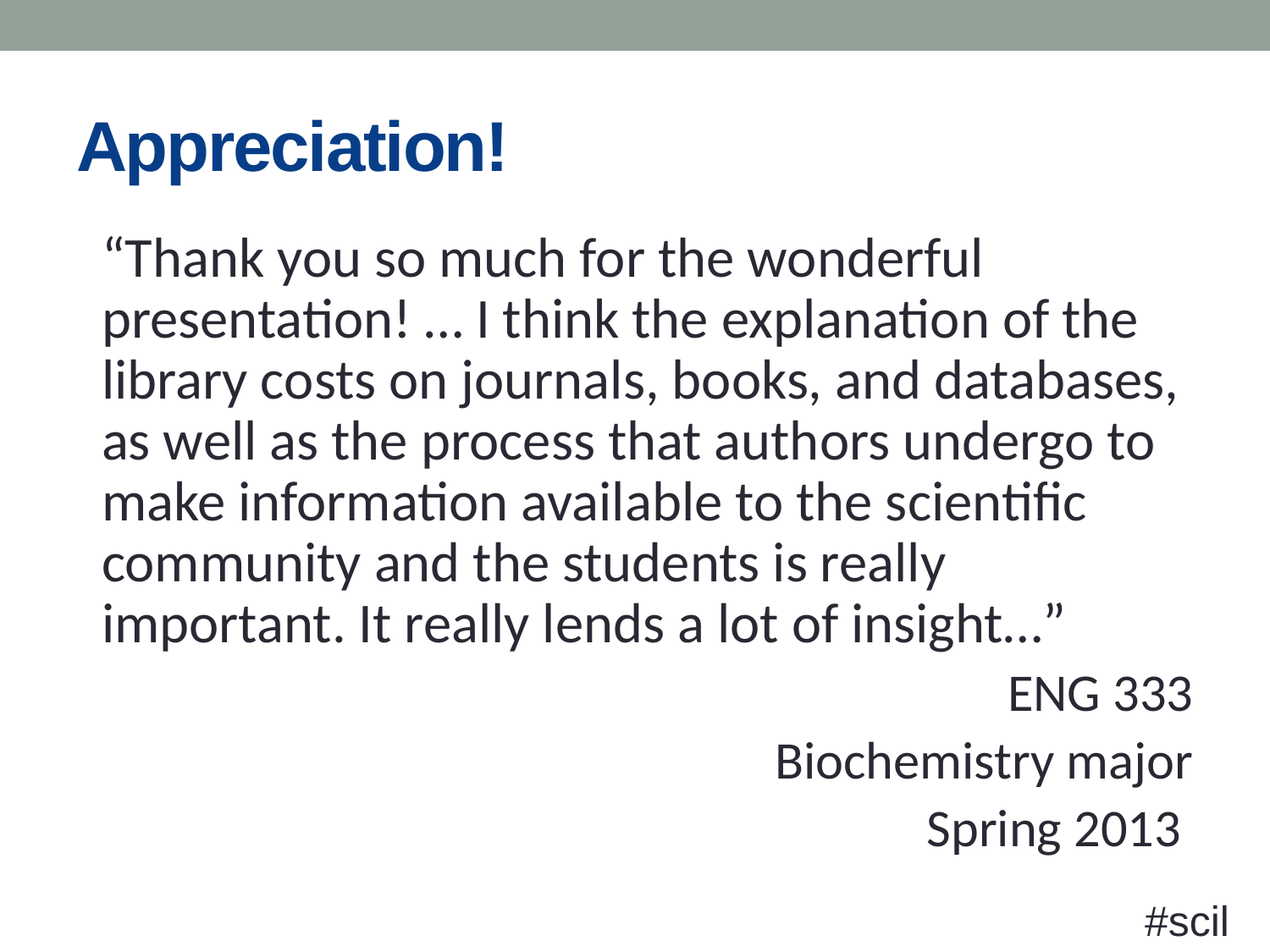

# Appreciation!
	“Thank you so much for the wonderful presentation! … I think the explanation of the library costs on journals, books, and databases, as well as the process that authors undergo to make information available to the scientific community and the students is really important. It really lends a lot of insight…”
ENG 333
Biochemistry major
Spring 2013
#scil